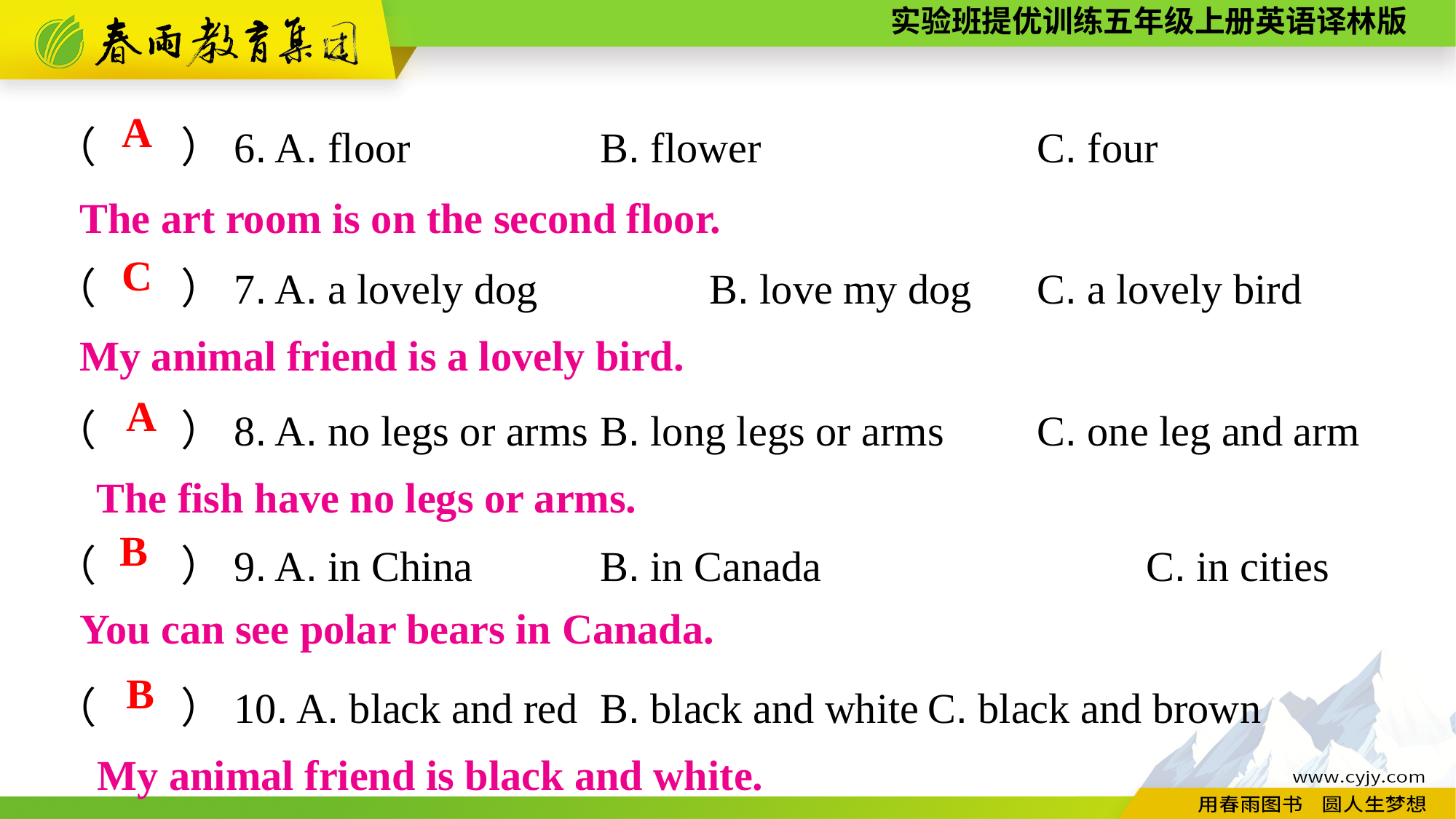

（　　）6. A. floor		B. flower			C. four

（　　）7. A. a lovely dog		B. love my dog	C. a lovely bird

（　　）8. A. no legs or arms	B. long legs or arms	C. one leg and arm
A
The art room is on the second floor.
C
My animal friend is a lovely bird.
A
The fish have no legs or arms.
（　　）9. A. in China		B. in Canada			C. in cities

（　　）10. A. black and red	B. black and white	C. black and brown
B
You can see polar bears in Canada.
B
My animal friend is black and white.